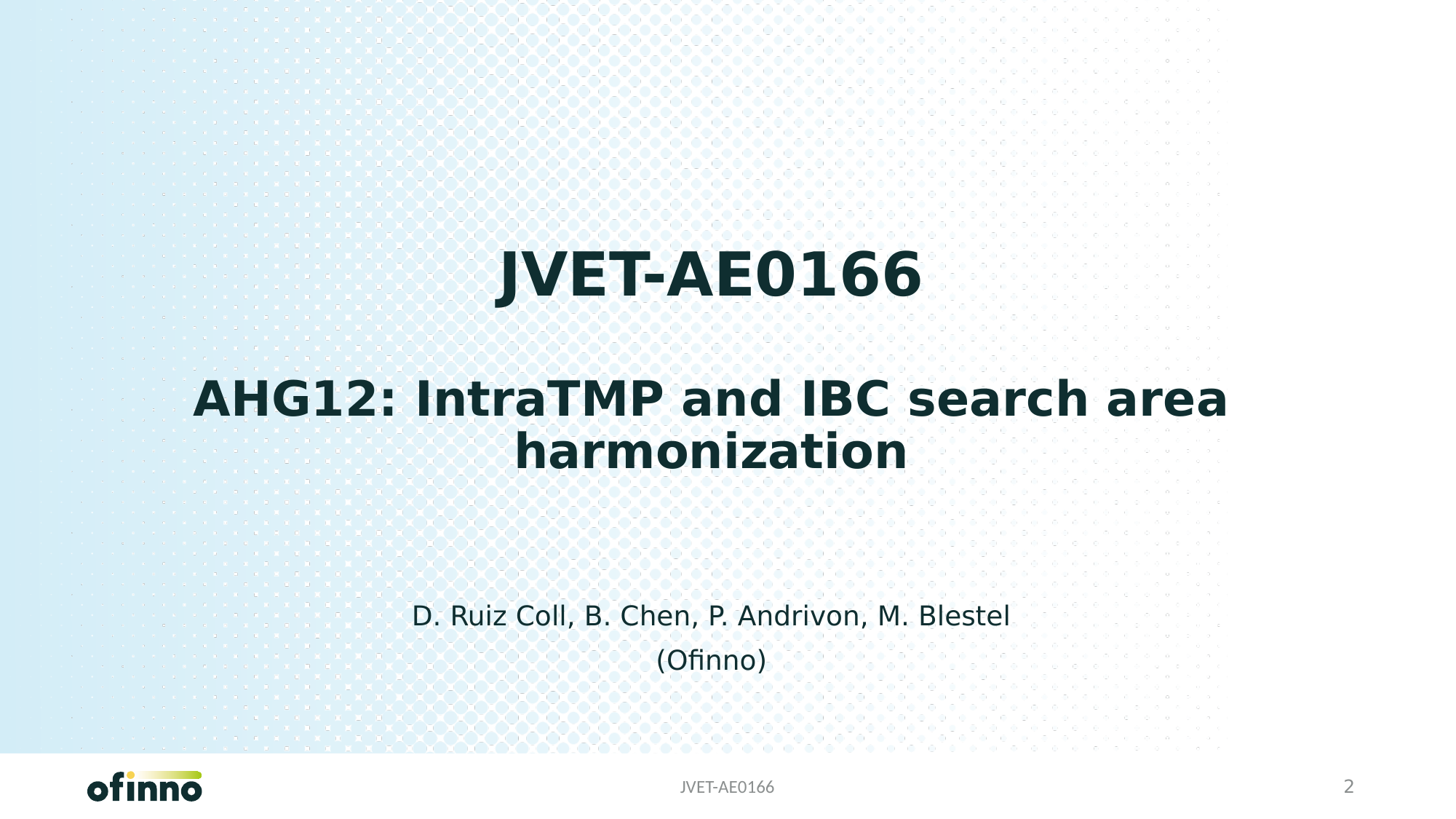

# JVET-AE0166 AHG12: IntraTMP and IBC search area harmonization
D. Ruiz Coll, B. Chen, P. Andrivon, M. Blestel
 (Ofinno)
JVET-AE0166
2